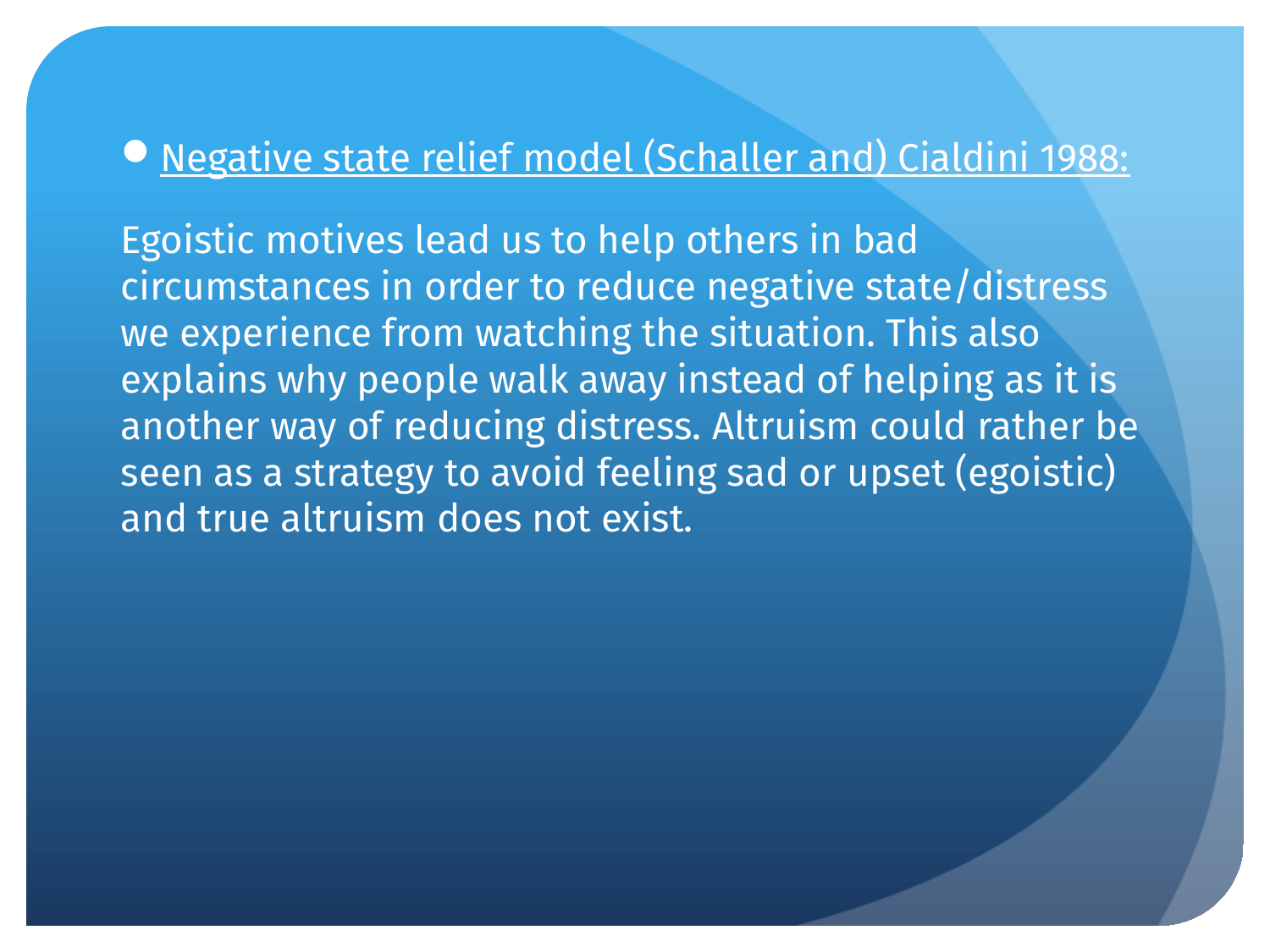

Negative state relief model (Schaller and) Cialdini 1988:
Egoistic motives lead us to help others in bad circumstances in order to reduce negative state/distress we experience from watching the situation. This also explains why people walk away instead of helping as it is another way of reducing distress. Altruism could rather be seen as a strategy to avoid feeling sad or upset (egoistic) and true altruism does not exist.